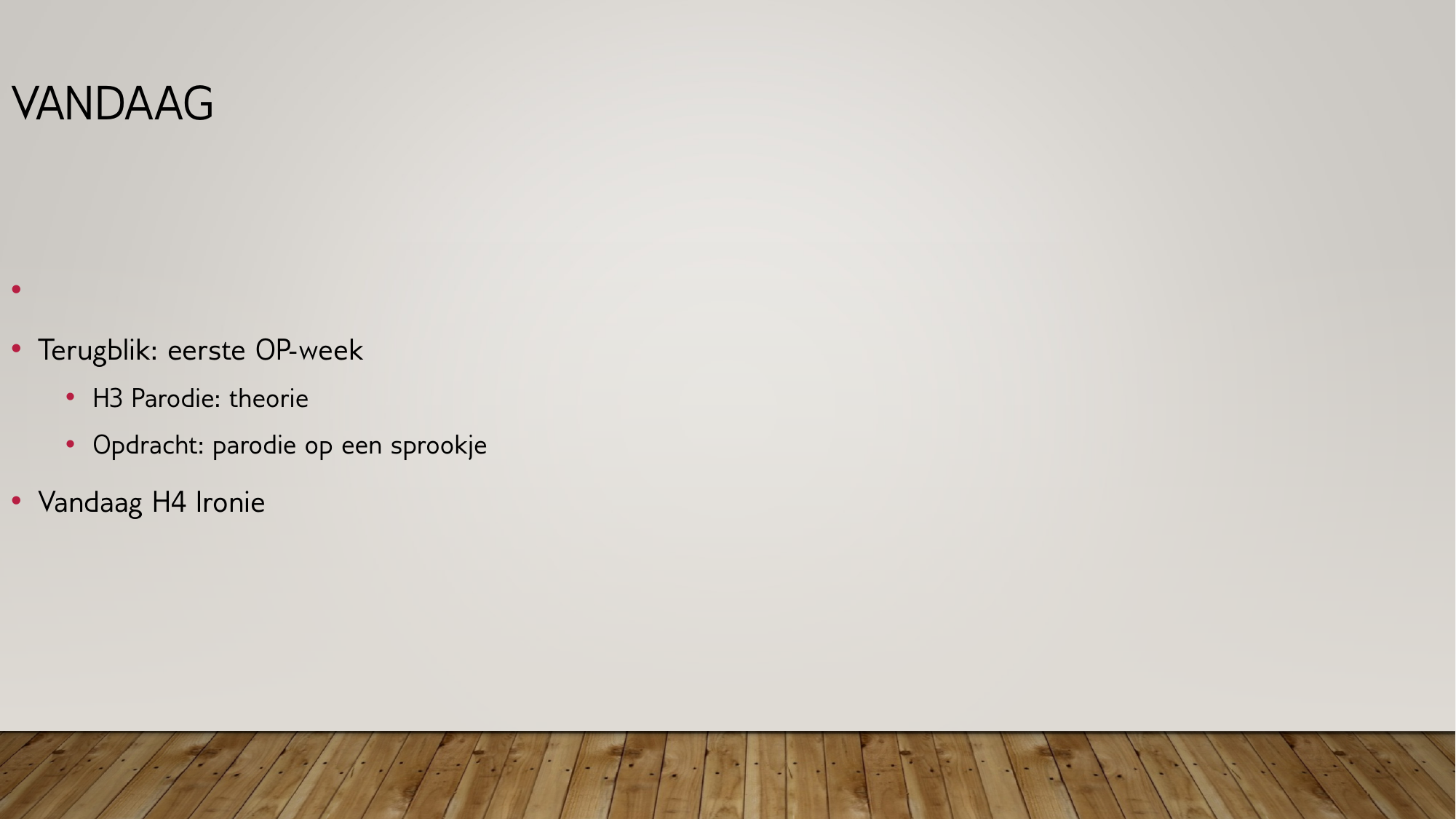

Vandaag

Terugblik: eerste OP-week
H3 Parodie: theorie
Opdracht: parodie op een sprookje
Vandaag H4 Ironie